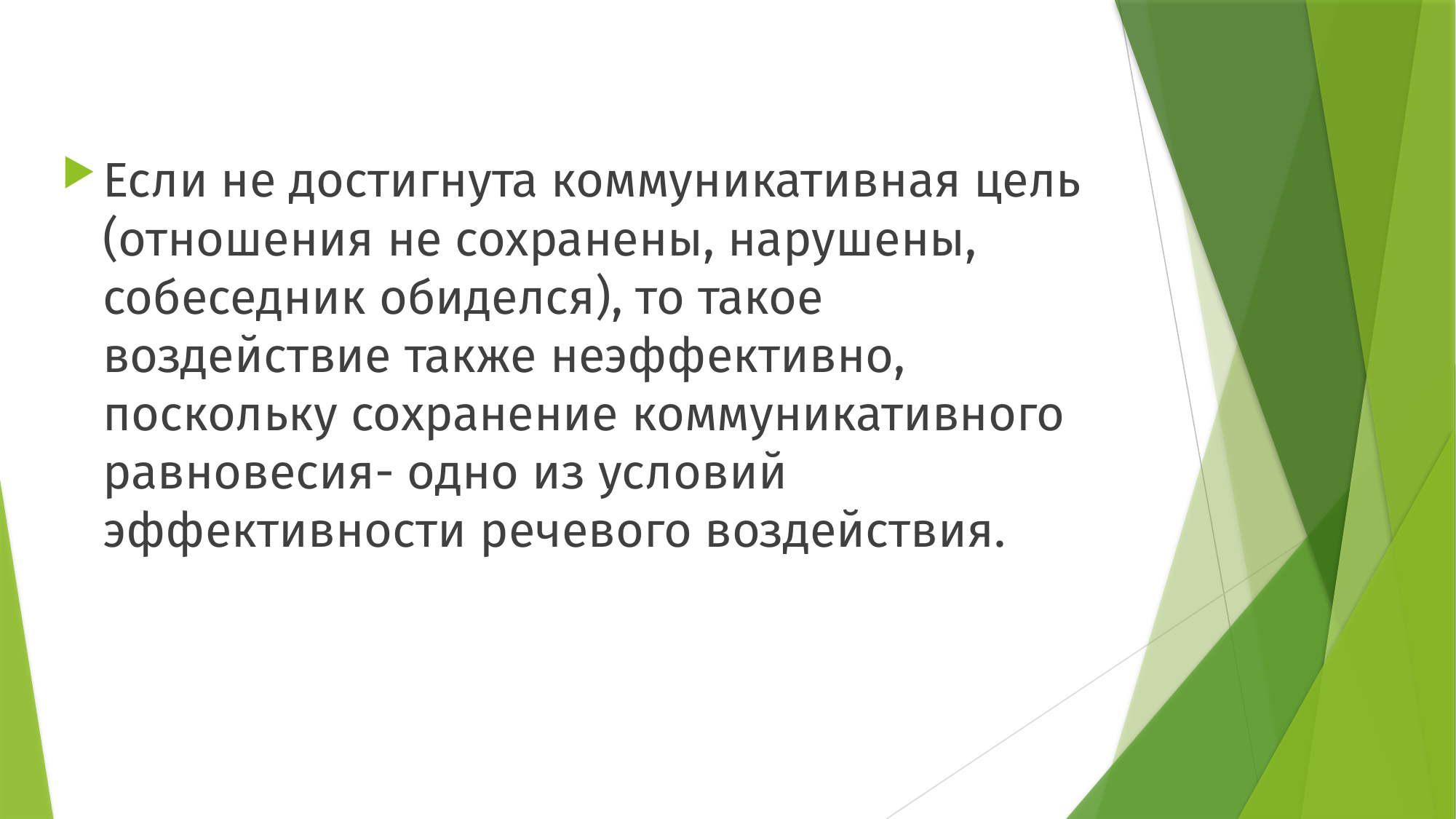

Если не достигнута коммуникативная цель (отношения не сохранены, нарушены, собеседник обиделся), то такое воздействие также неэффективно, поскольку сохранение коммуникативного равновесия- одно из условий эффективности речевого воздействия.